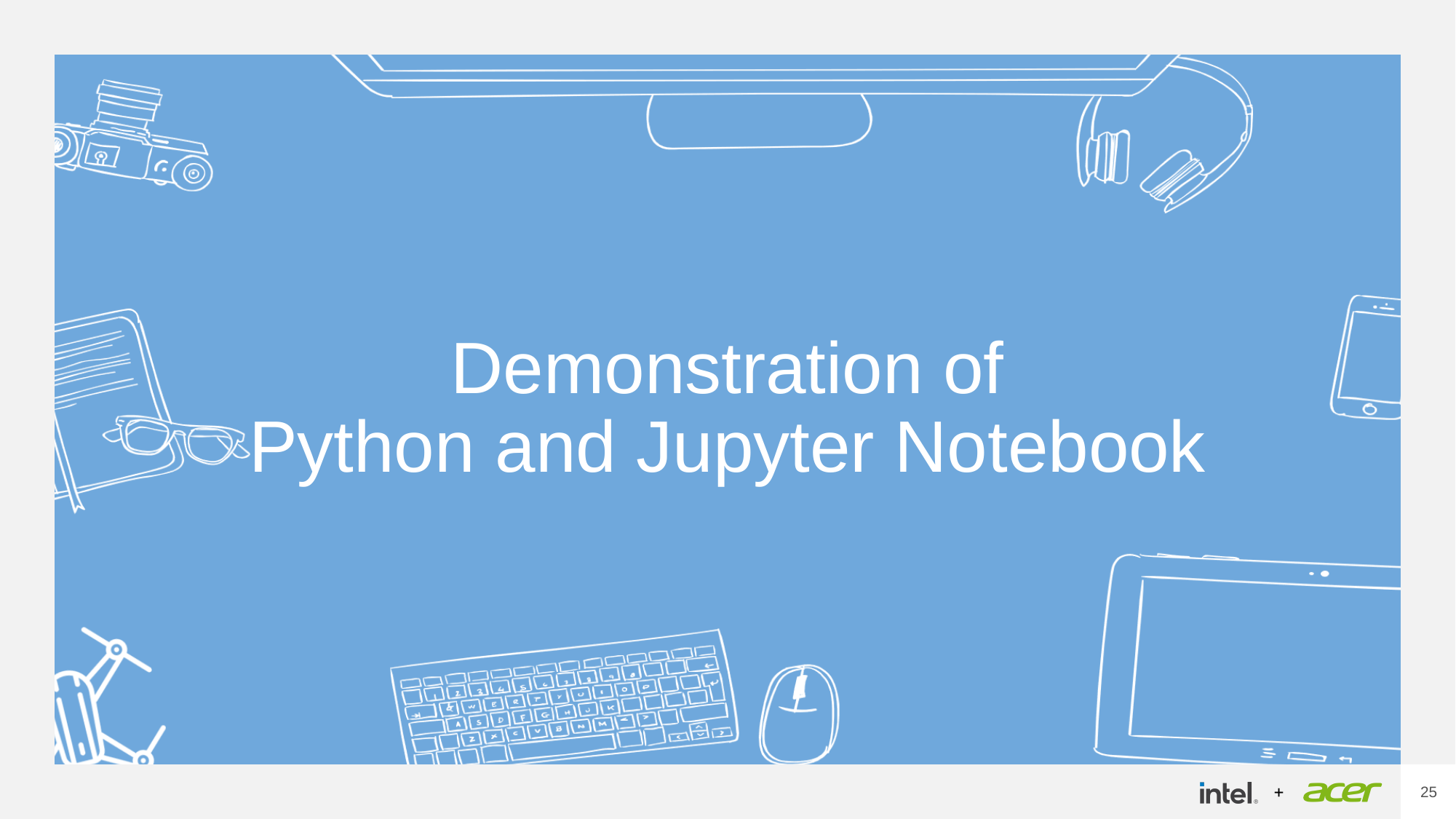

# Demonstration of Python and Jupyter Notebook